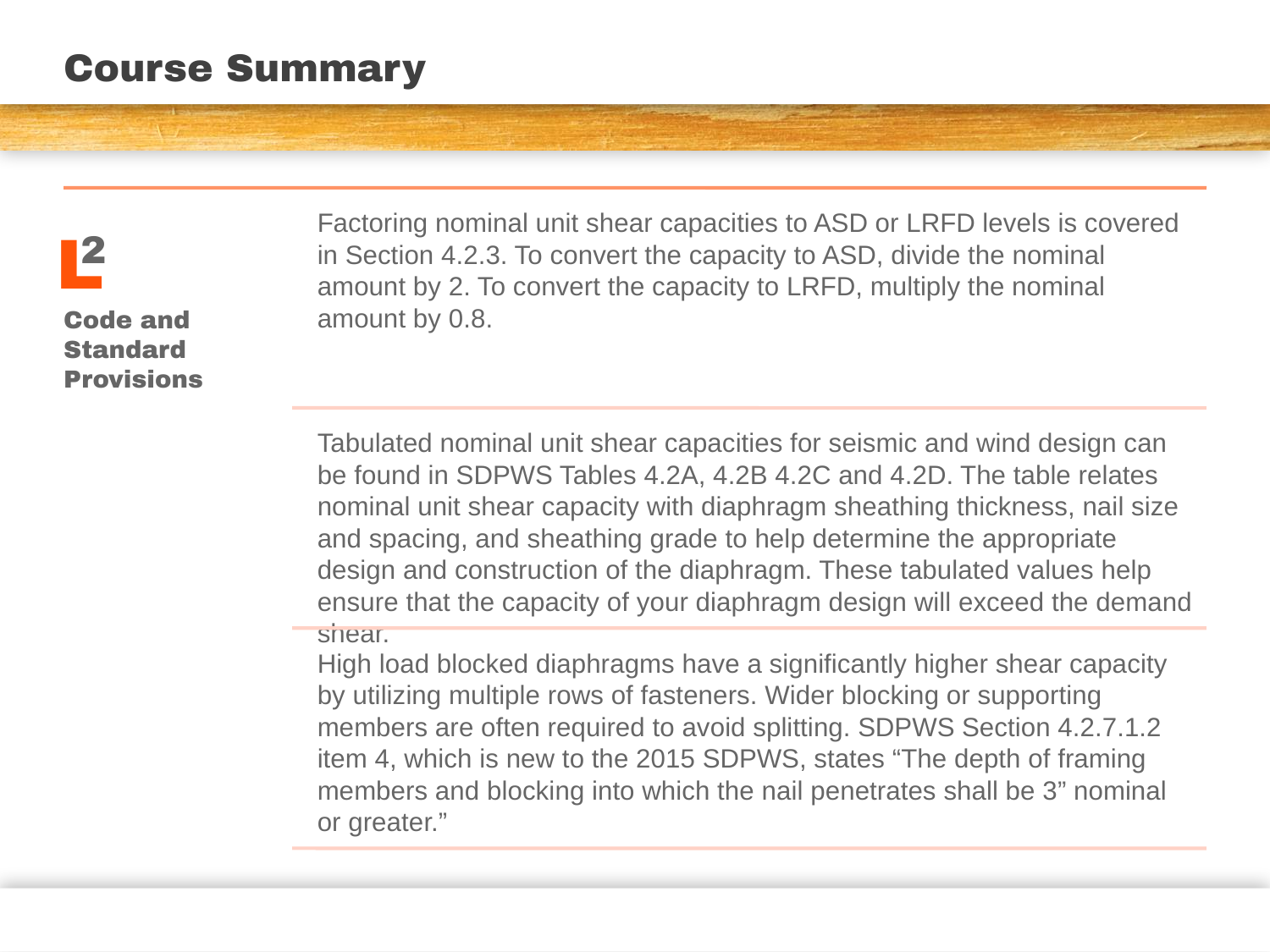

# Course Summary

Factoring nominal unit shear capacities to ASD or LRFD levels is covered in Section 4.2.3. To convert the capacity to ASD, divide the nominal amount by 2. To convert the capacity to LRFD, multiply the nominal amount by 0.8.
Tabulated nominal unit shear capacities for seismic and wind design can be found in SDPWS Tables 4.2A, 4.2B 4.2C and 4.2D. The table relates nominal unit shear capacity with diaphragm sheathing thickness, nail size and spacing, and sheathing grade to help determine the appropriate design and construction of the diaphragm. These tabulated values help ensure that the capacity of your diaphragm design will exceed the demand shear.
High load blocked diaphragms have a significantly higher shear capacity by utilizing multiple rows of fasteners. Wider blocking or supporting members are often required to avoid splitting. SDPWS Section 4.2.7.1.2 item 4, which is new to the 2015 SDPWS, states “The depth of framing members and blocking into which the nail penetrates shall be 3” nominal or greater.”
L
2
Code and Standard Provisions